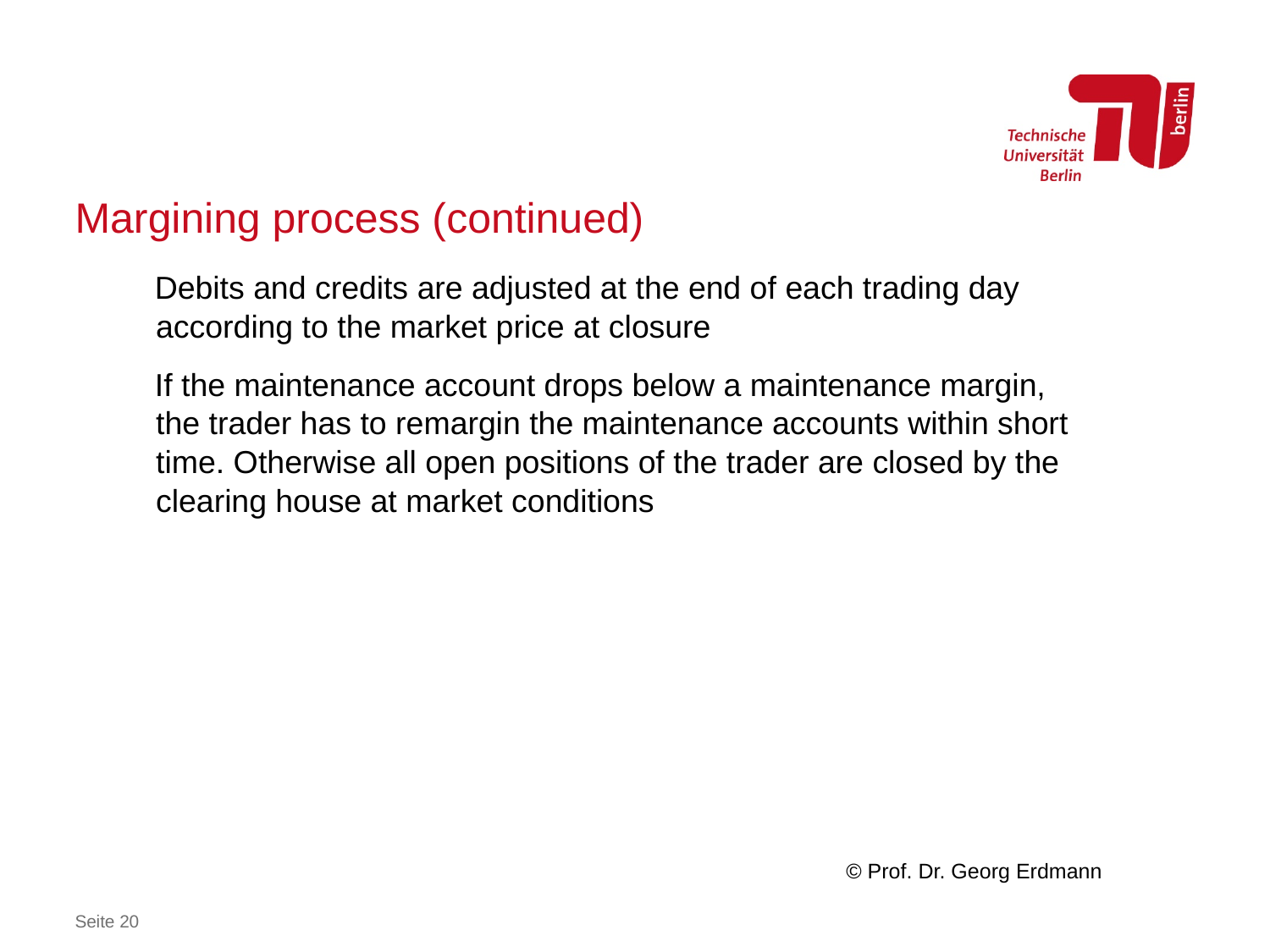

# Margining process (continued)
Debits and credits are adjusted at the end of each trading day according to the market price at closure
If the maintenance account drops below a maintenance margin, the trader has to remargin the maintenance accounts within short time. Otherwise all open positions of the trader are closed by the clearing house at market conditions

© Prof. Dr. Georg Erdmann
Seite 20